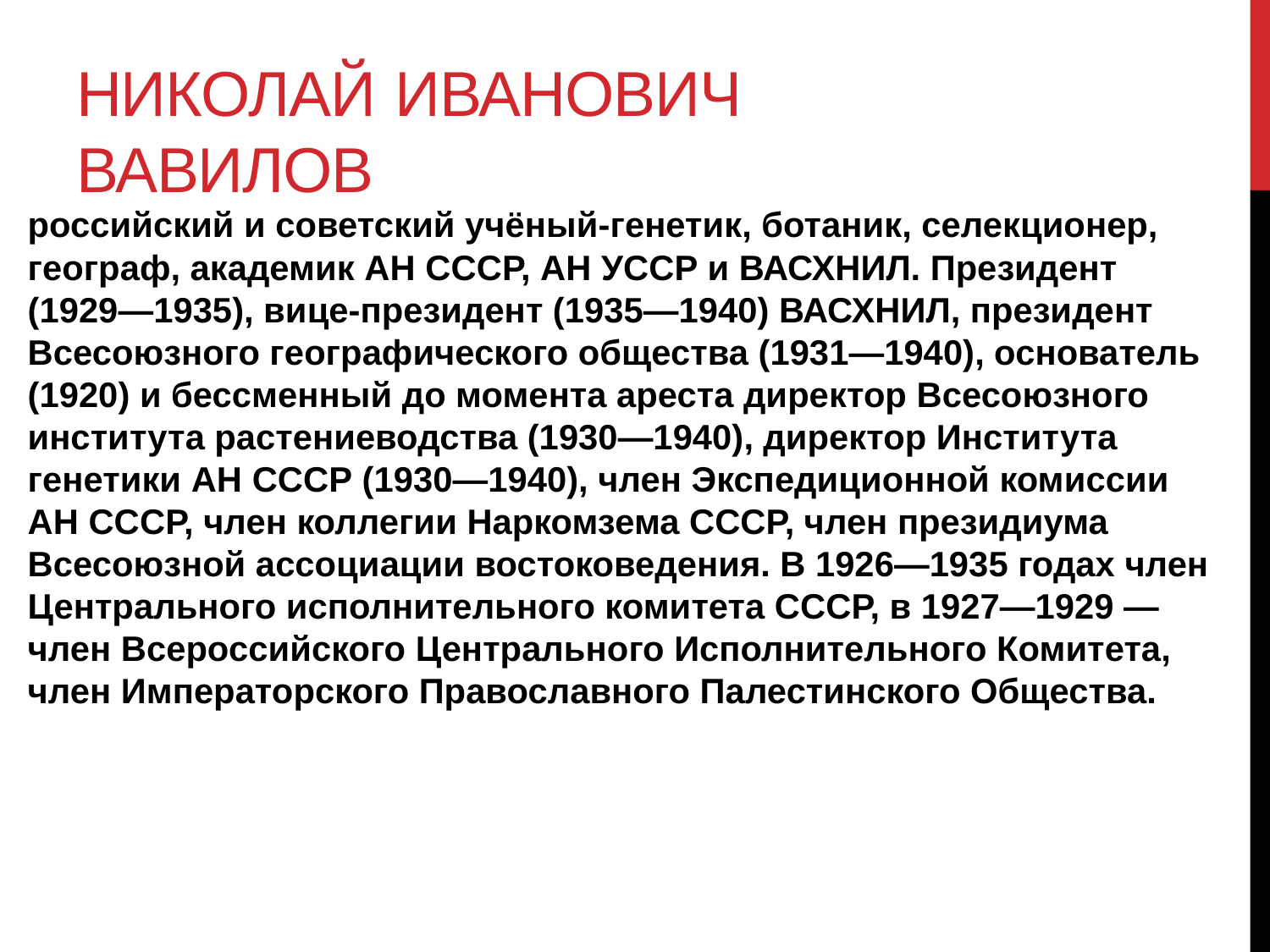

# Николай Иванович Вавилов
российский и советский учёный-генетик, ботаник, селекционер, географ, академик АН СССР, АН УССР и ВАСХНИЛ. Президент (1929—1935), вице-президент (1935—1940) ВАСХНИЛ, президент Всесоюзного географического общества (1931—1940), основатель (1920) и бессменный до момента ареста директор Всесоюзного института растениеводства (1930—1940), директор Института генетики АН СССР (1930—1940), член Экспедиционной комиссии АН СССР, член коллегии Наркомзема СССР, член президиума Всесоюзной ассоциации востоковедения. В 1926—1935 годах член Центрального исполнительного комитета СССР, в 1927—1929 — член Всероссийского Центрального Исполнительного Комитета, член Императорского Православного Палестинского Общества.